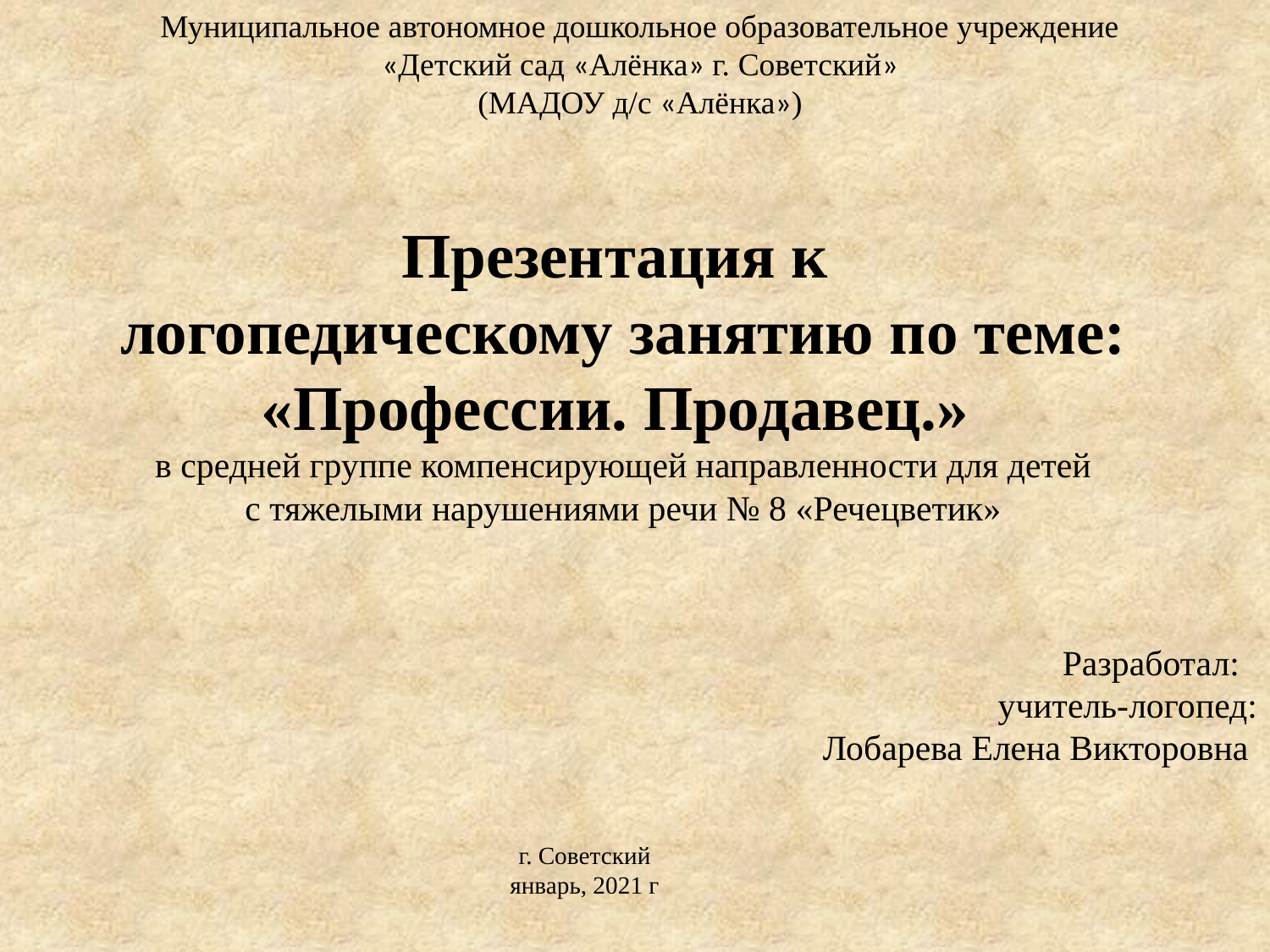

Муниципальное автономное дошкольное образовательное учреждение
«Детский сад «Алёнка» г. Советский»
(МАДОУ д/с «Алёнка»)
Презентация к
логопедическому занятию по теме: «Профессии. Продавец.»
в средней группе компенсирующей направленности для детей
 с тяжелыми нарушениями речи № 8 «Речецветик»

Разработал:
учитель-логопед:
Лобарева Елена Викторовна

г. Советский
январь, 2021 г